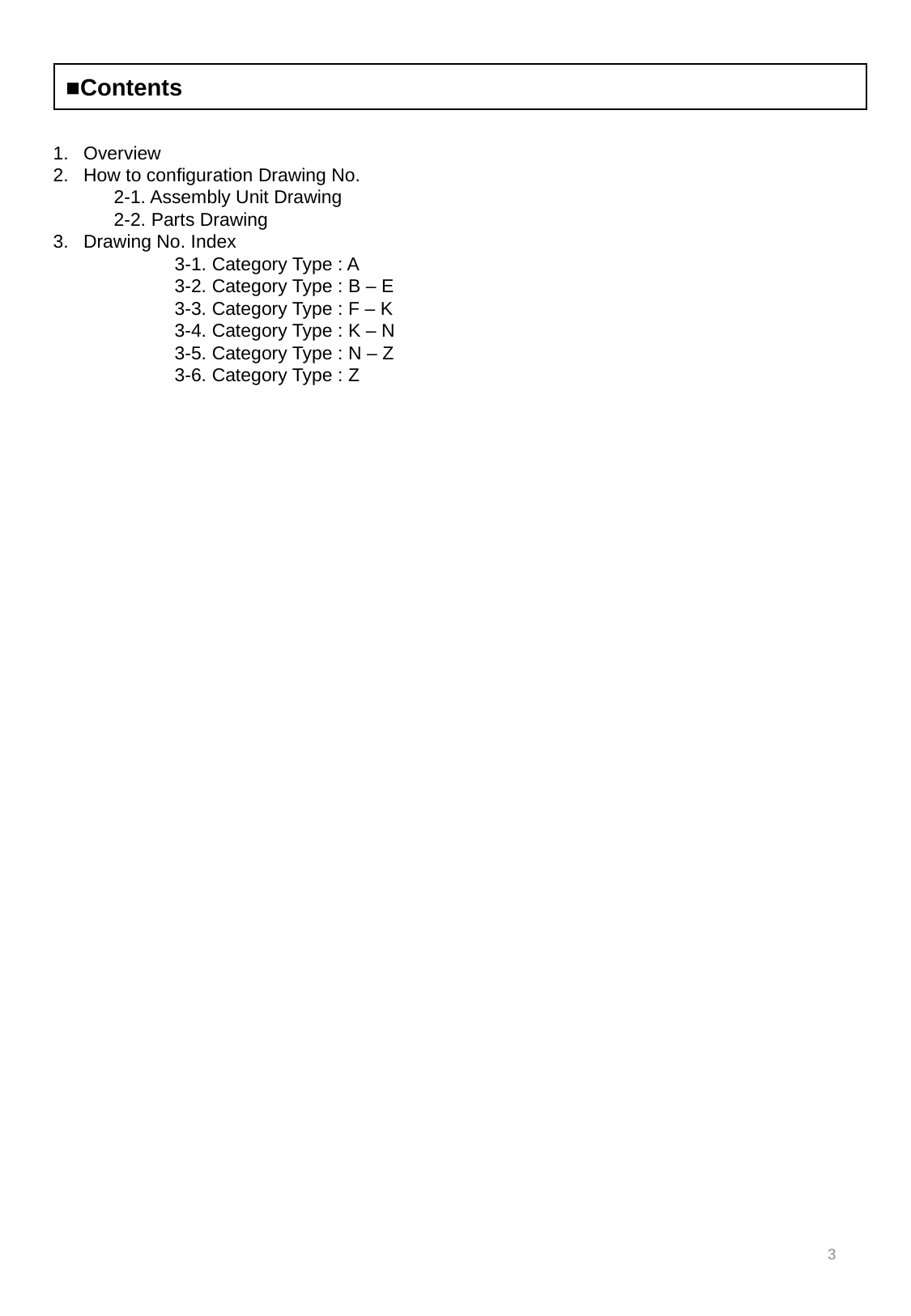

■Contents
Overview
How to configuration Drawing No.
2-1. Assembly Unit Drawing
2-2. Parts Drawing
Drawing No. Index
	3-1. Category Type : A
	3-2. Category Type : B – E
	3-3. Category Type : F – K
	3-4. Category Type : K – N
	3-5. Category Type : N – Z
	3-6. Category Type : Z

3